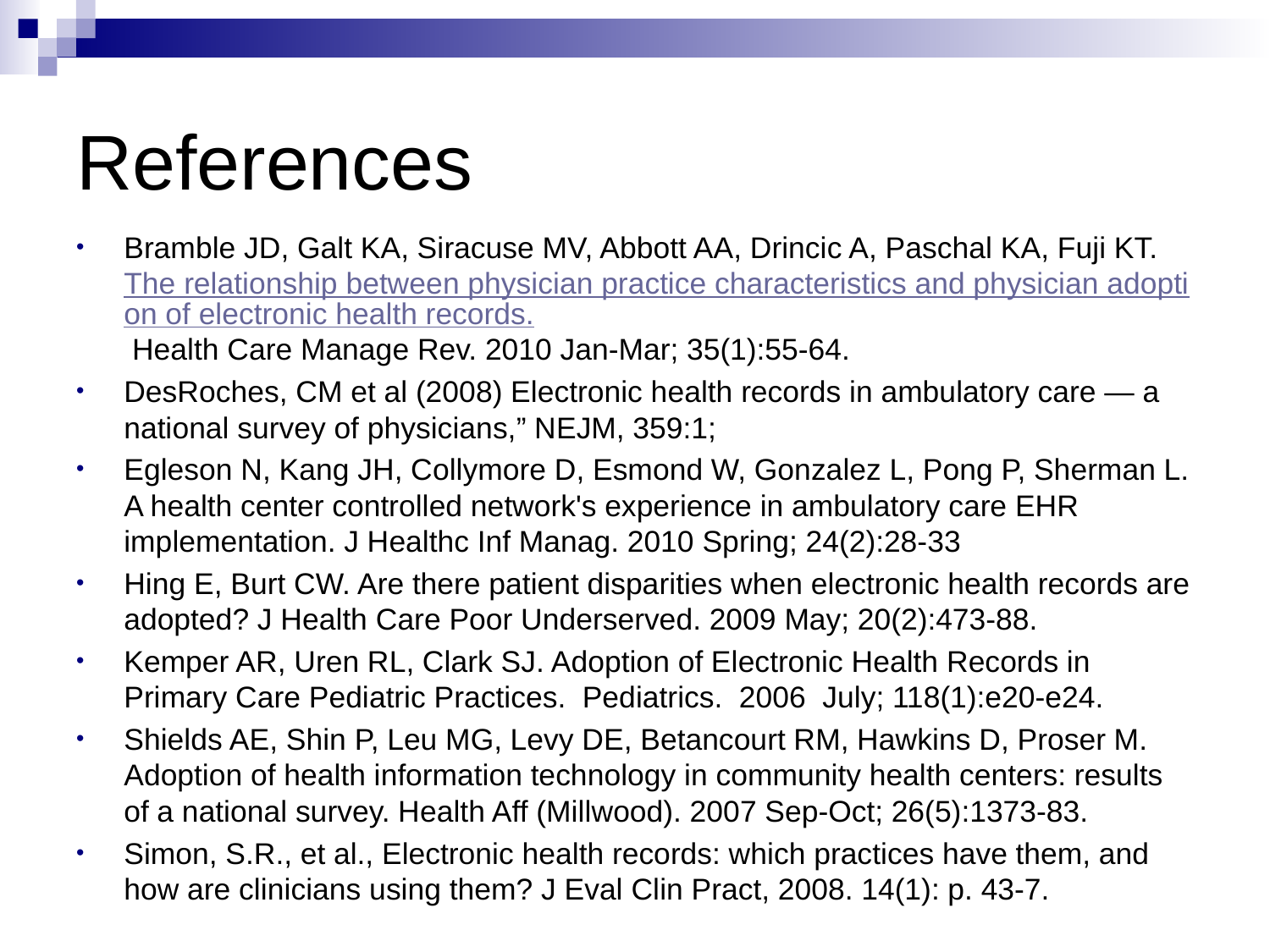

# References
Bramble JD, Galt KA, Siracuse MV, Abbott AA, Drincic A, Paschal KA, Fuji KT. The relationship between physician practice characteristics and physician adoption of electronic health records. Health Care Manage Rev. 2010 Jan-Mar; 35(1):55-64.
DesRoches, CM et al (2008) Electronic health records in ambulatory care — a national survey of physicians,” NEJM, 359:1;
Egleson N, Kang JH, Collymore D, Esmond W, Gonzalez L, Pong P, Sherman L. A health center controlled network's experience in ambulatory care EHR implementation. J Healthc Inf Manag. 2010 Spring; 24(2):28-33
Hing E, Burt CW. Are there patient disparities when electronic health records are adopted? J Health Care Poor Underserved. 2009 May; 20(2):473-88.
Kemper AR, Uren RL, Clark SJ. Adoption of Electronic Health Records in Primary Care Pediatric Practices.  Pediatrics.  2006  July; 118(1):e20-e24.
Shields AE, Shin P, Leu MG, Levy DE, Betancourt RM, Hawkins D, Proser M. Adoption of health information technology in community health centers: results of a national survey. Health Aff (Millwood). 2007 Sep-Oct; 26(5):1373-83.
Simon, S.R., et al., Electronic health records: which practices have them, and how are clinicians using them? J Eval Clin Pract, 2008. 14(1): p. 43-7.